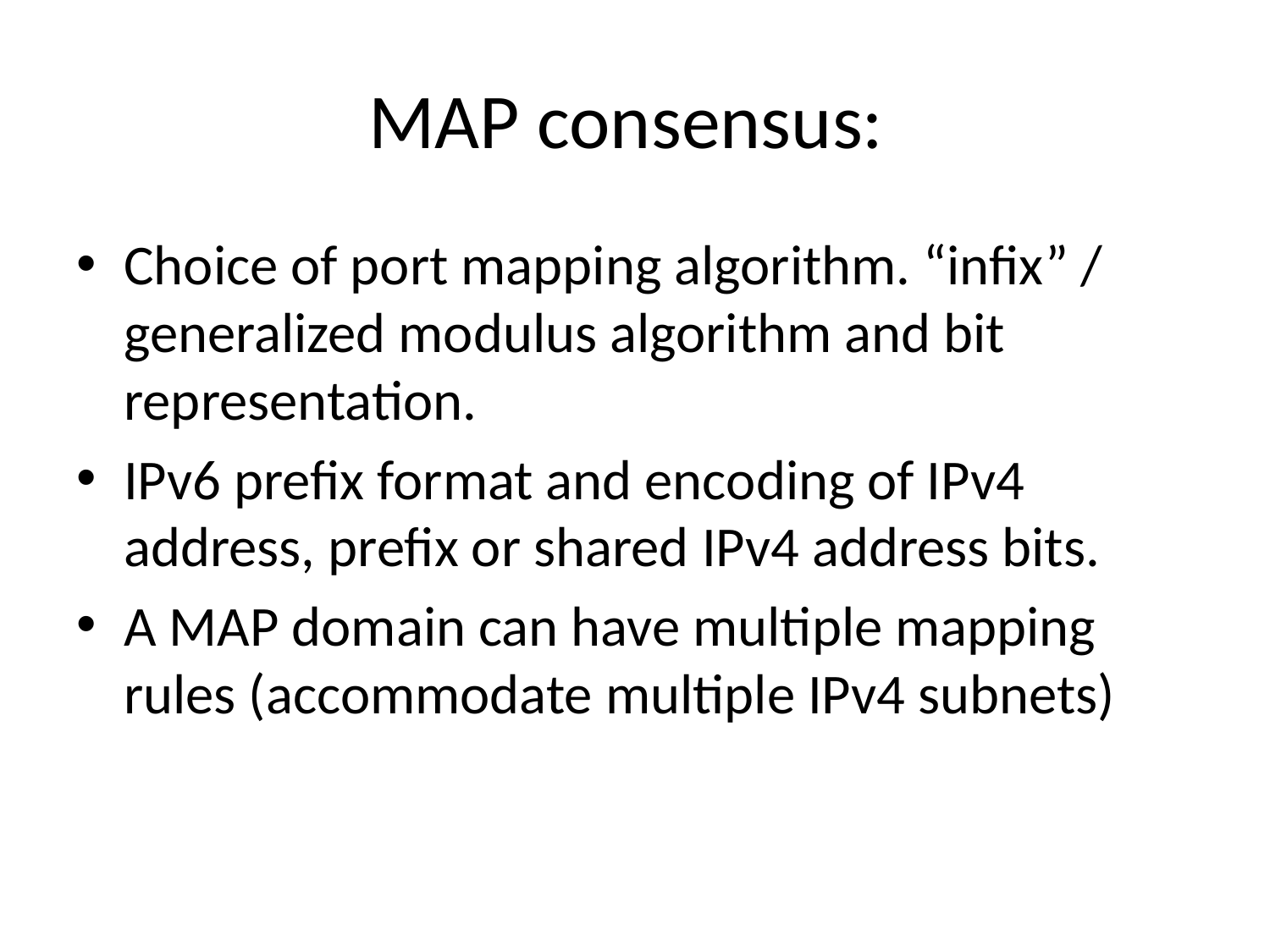

# MAP consensus:
Choice of port mapping algorithm. “infix” / generalized modulus algorithm and bit representation.
IPv6 prefix format and encoding of IPv4 address, prefix or shared IPv4 address bits.
A MAP domain can have multiple mapping rules (accommodate multiple IPv4 subnets)